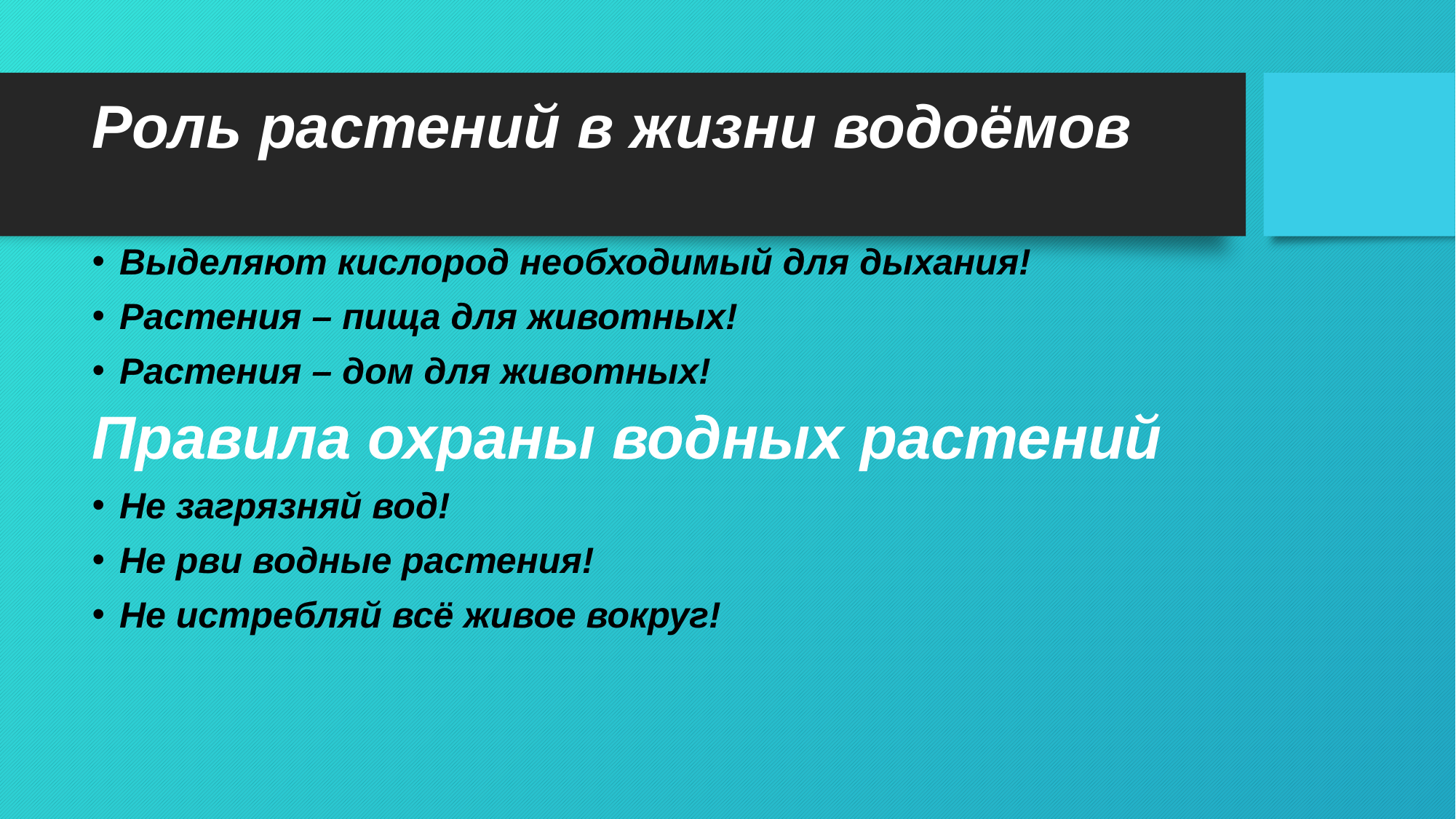

# Роль растений в жизни водоёмов
Выделяют кислород необходимый для дыхания!
Растения – пища для животных!
Растения – дом для животных!
Правила охраны водных растений
Не загрязняй вод!
Не рви водные растения!
Не истребляй всё живое вокруг!